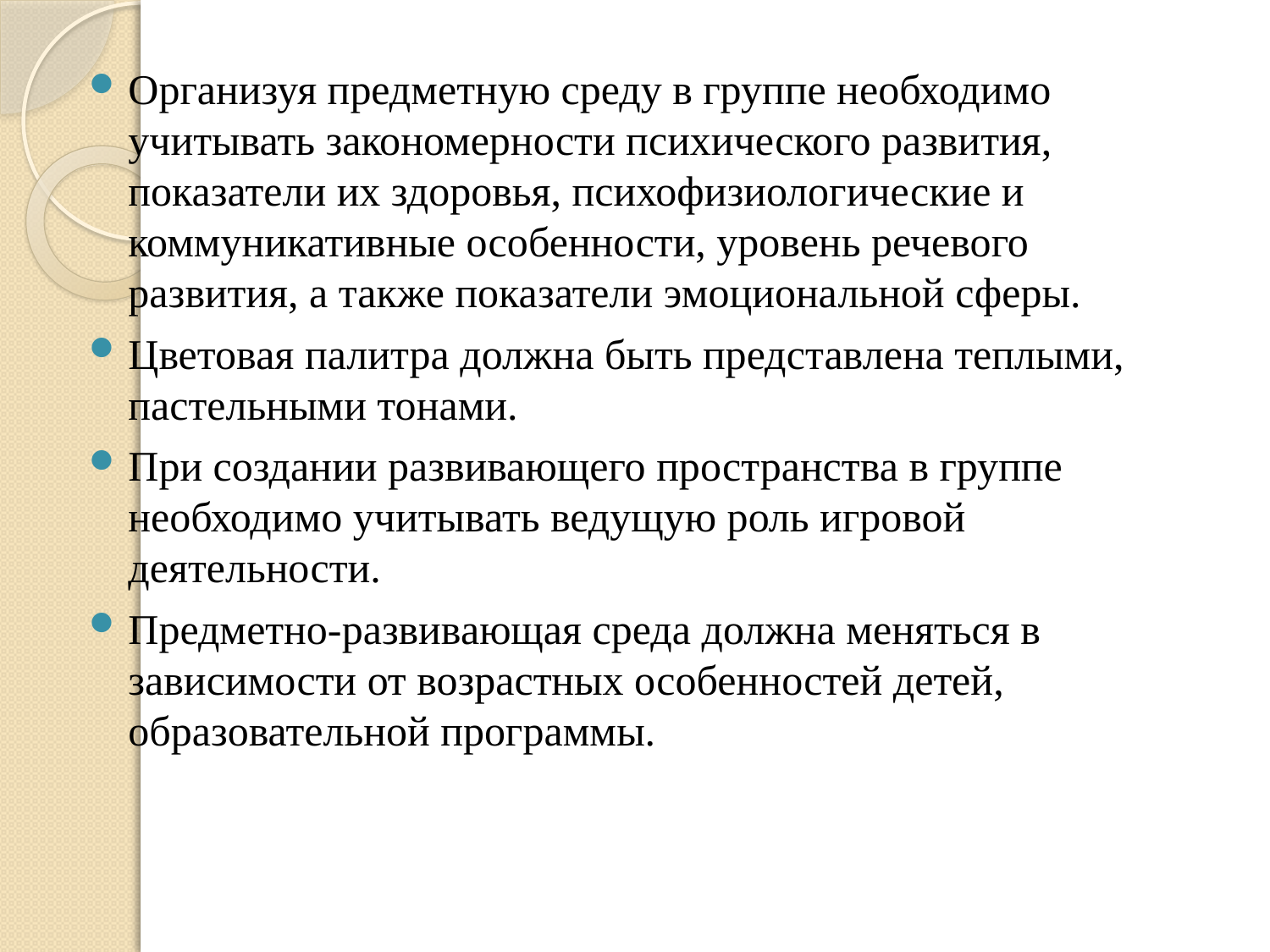

#
Организуя предметную среду в группе необходимо учитывать закономерности психического развития, показатели их здоровья, психофизиологические и коммуникативные особенности, уровень речевого развития, а также показатели эмоциональной сферы.
Цветовая палитра должна быть представлена теплыми, пастельными тонами.
При создании развивающего пространства в группе необходимо учитывать ведущую роль игровой деятельности.
Предметно-развивающая среда должна меняться в зависимости от возрастных особенностей детей, образовательной программы.